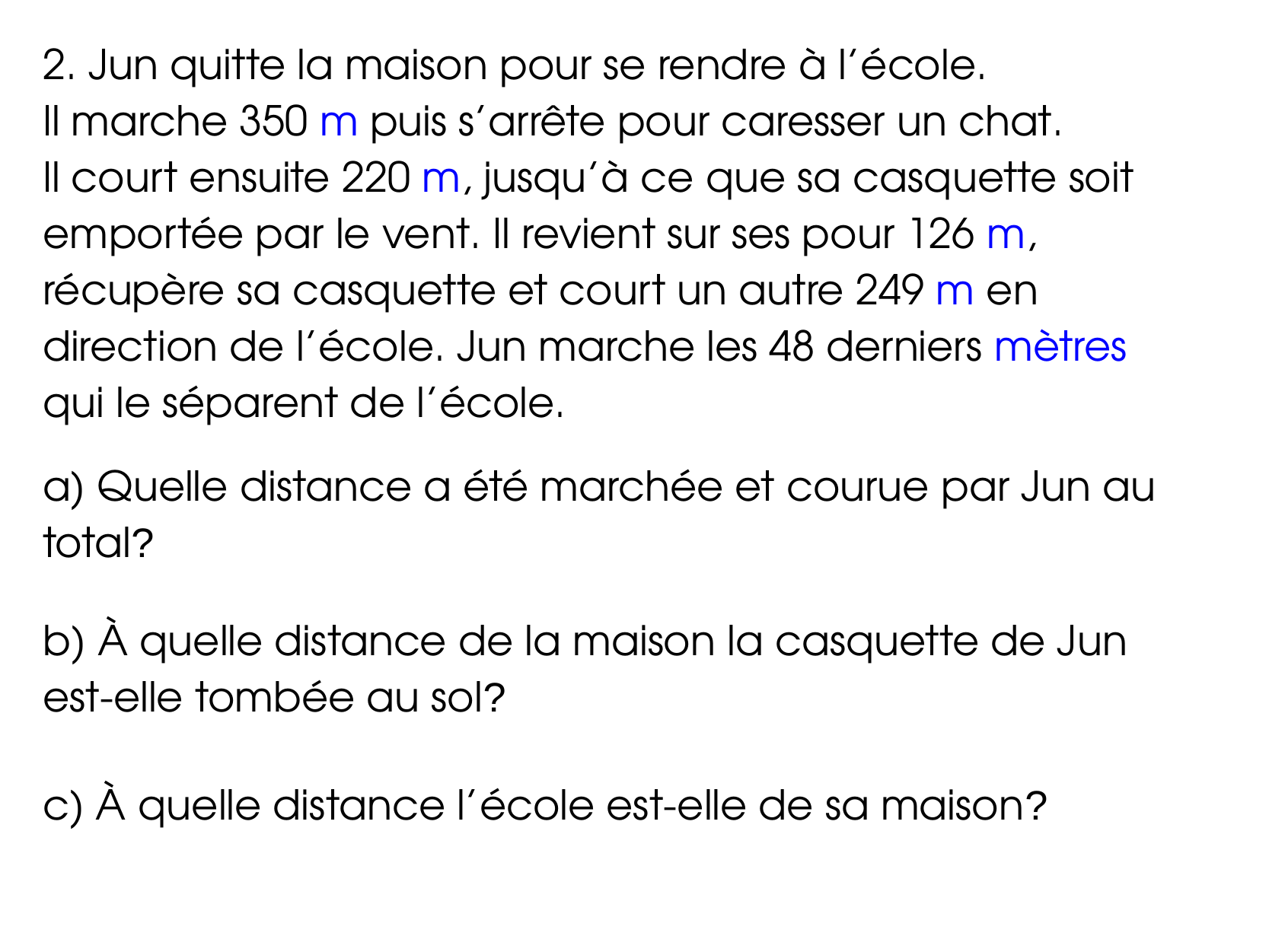

2. Jun quitte la maison pour se rendre à l’école.
Il marche 350 m puis s’arrête pour caresser un chat.
Il court ensuite 220 m, jusqu’à ce que sa casquette soit emportée par le vent. Il revient sur ses pour 126 m, récupère sa casquette et court un autre 249 m en direction de l’école. Jun marche les 48 derniers mètres qui le séparent de l’école.
a) Quelle distance a été marchée et courue par Jun au total?
b) À quelle distance de la maison la casquette de Jun est-elle tombée au sol?
c) À quelle distance l’école est-elle de sa maison?